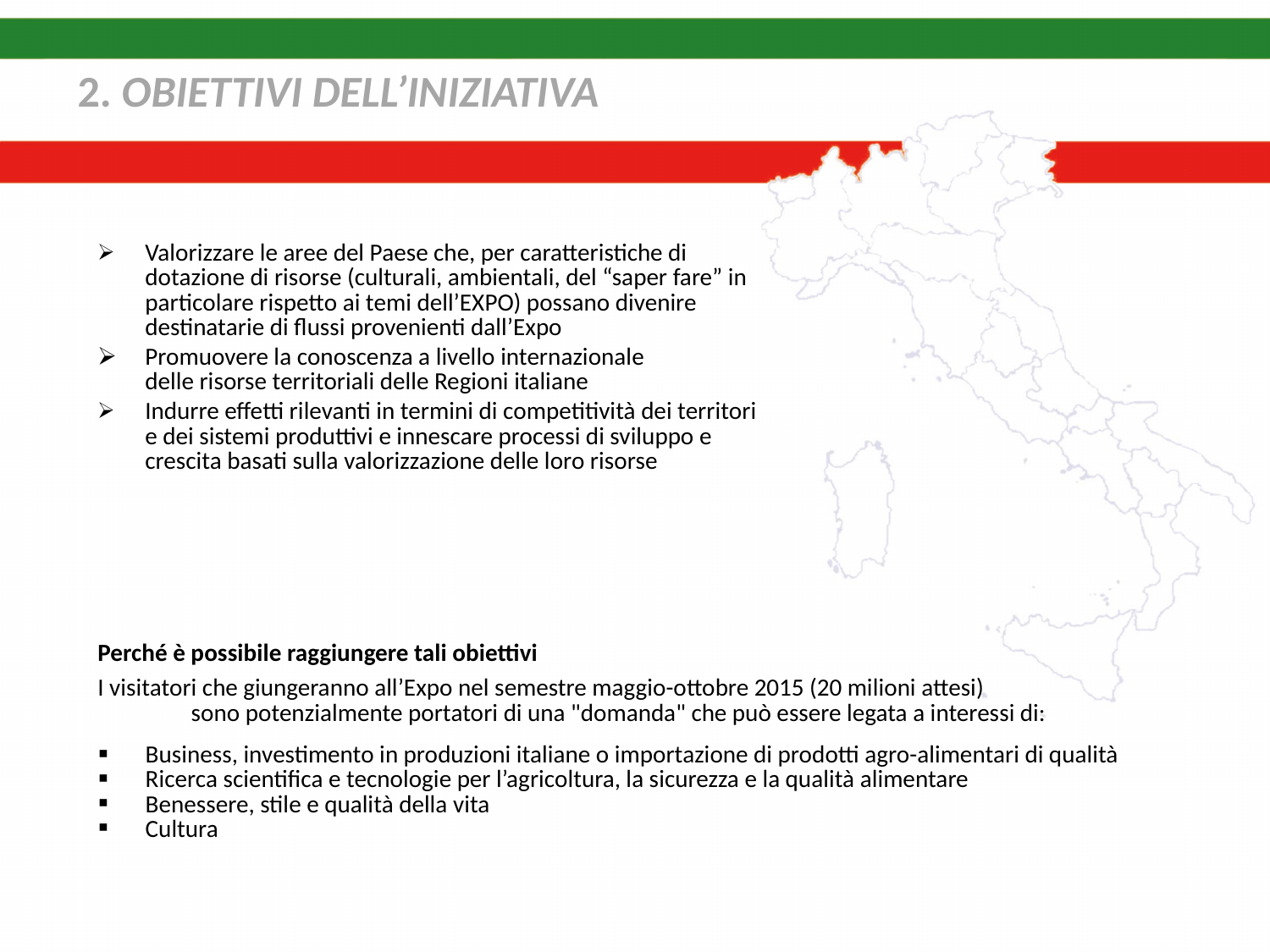

2. OBIETTIVI DELL’INIZIATIVA
Valorizzare le aree del Paese che, per caratteristiche di dotazione di risorse (culturali, ambientali, del “saper fare” in particolare rispetto ai temi dell’EXPO) possano divenire destinatarie di flussi provenienti dall’Expo
Promuovere la conoscenza a livello internazionale
delle risorse territoriali delle Regioni italiane
Indurre effetti rilevanti in termini di competitività dei territori e dei sistemi produttivi e innescare processi di sviluppo e crescita basati sulla valorizzazione delle loro risorse

Perché è possibile raggiungere tali obiettivi
I visitatori che giungeranno all’Expo nel semestre maggio-ottobre 2015 (20 milioni attesi) 	                                   sono potenzialmente portatori di una "domanda" che può essere legata a interessi di:

Business, investimento in produzioni italiane o importazione di prodotti agro-alimentari di qualità
Ricerca scientifica e tecnologie per l’agricoltura, la sicurezza e la qualità alimentare
Benessere, stile e qualità della vita
Cultura